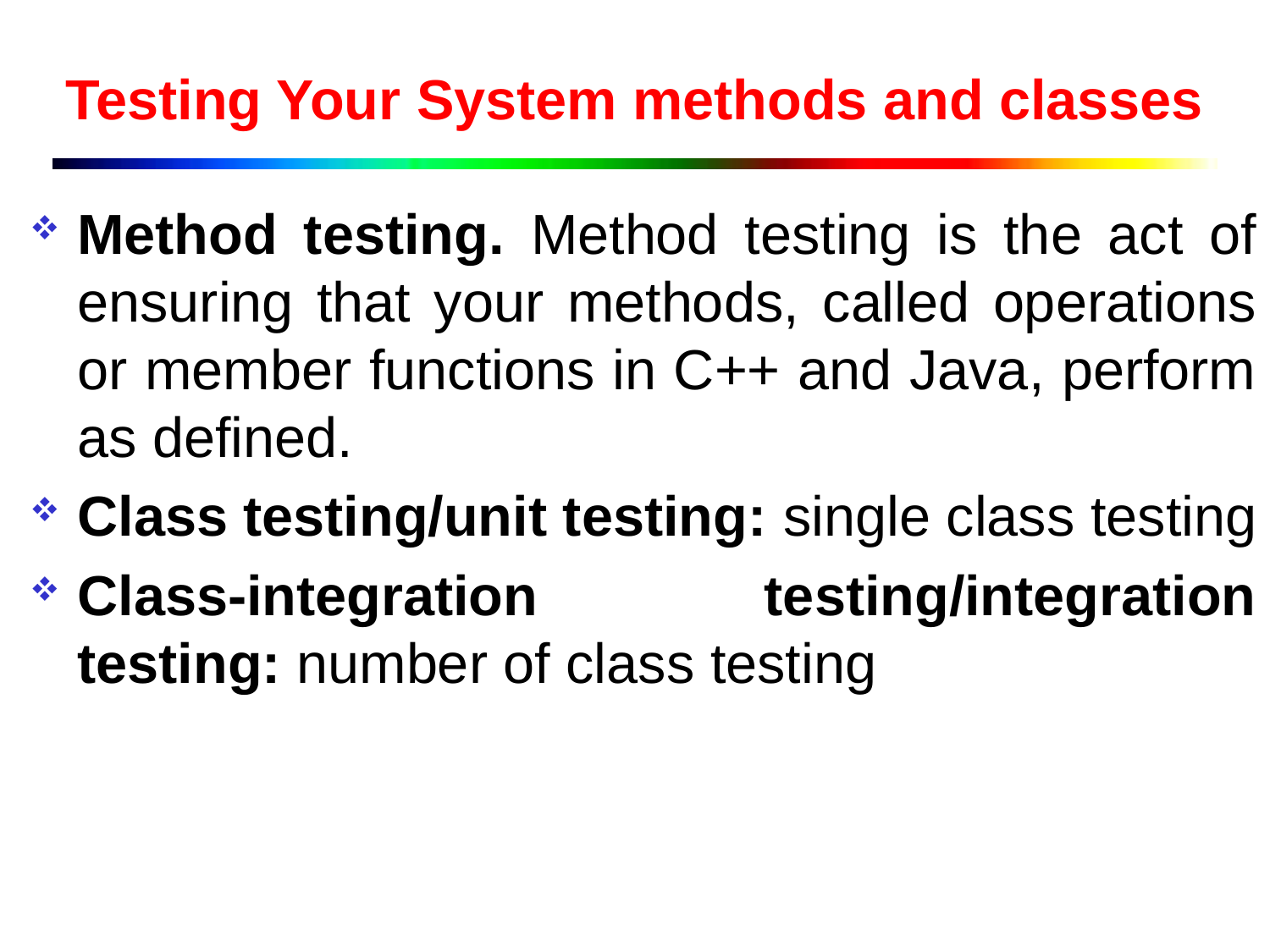

# Testing Your System methods and classes
Method testing. Method testing is the act of ensuring that your methods, called operations or member functions in C++ and Java, perform as defined.
Class testing/unit testing: single class testing
Class-integration testing/integration testing: number of class testing